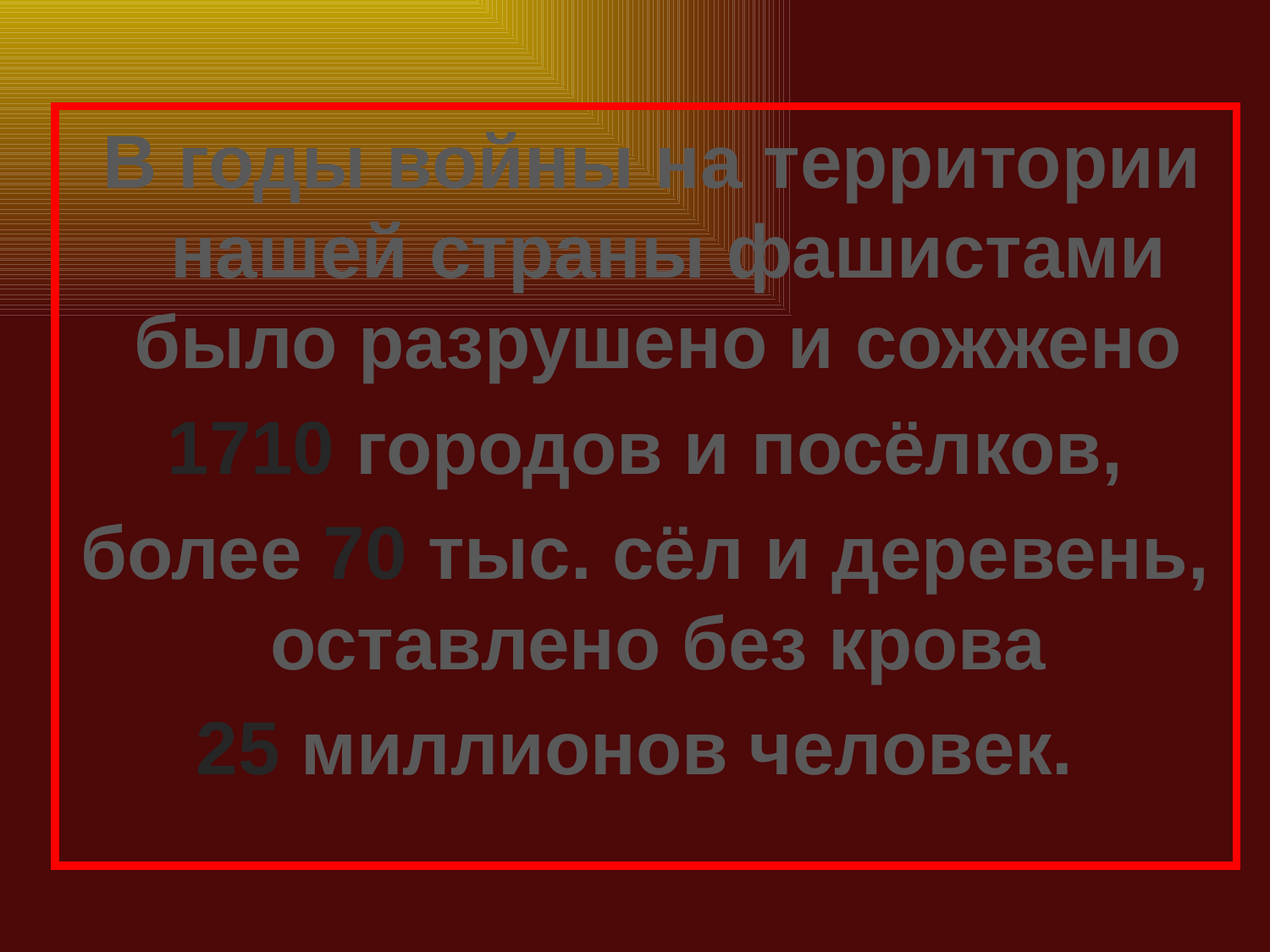

В годы войны на территории нашей страны фашистами было разрушено и сожжено
1710 городов и посёлков,
более 70 тыс. сёл и деревень, оставлено без крова
25 миллионов человек.